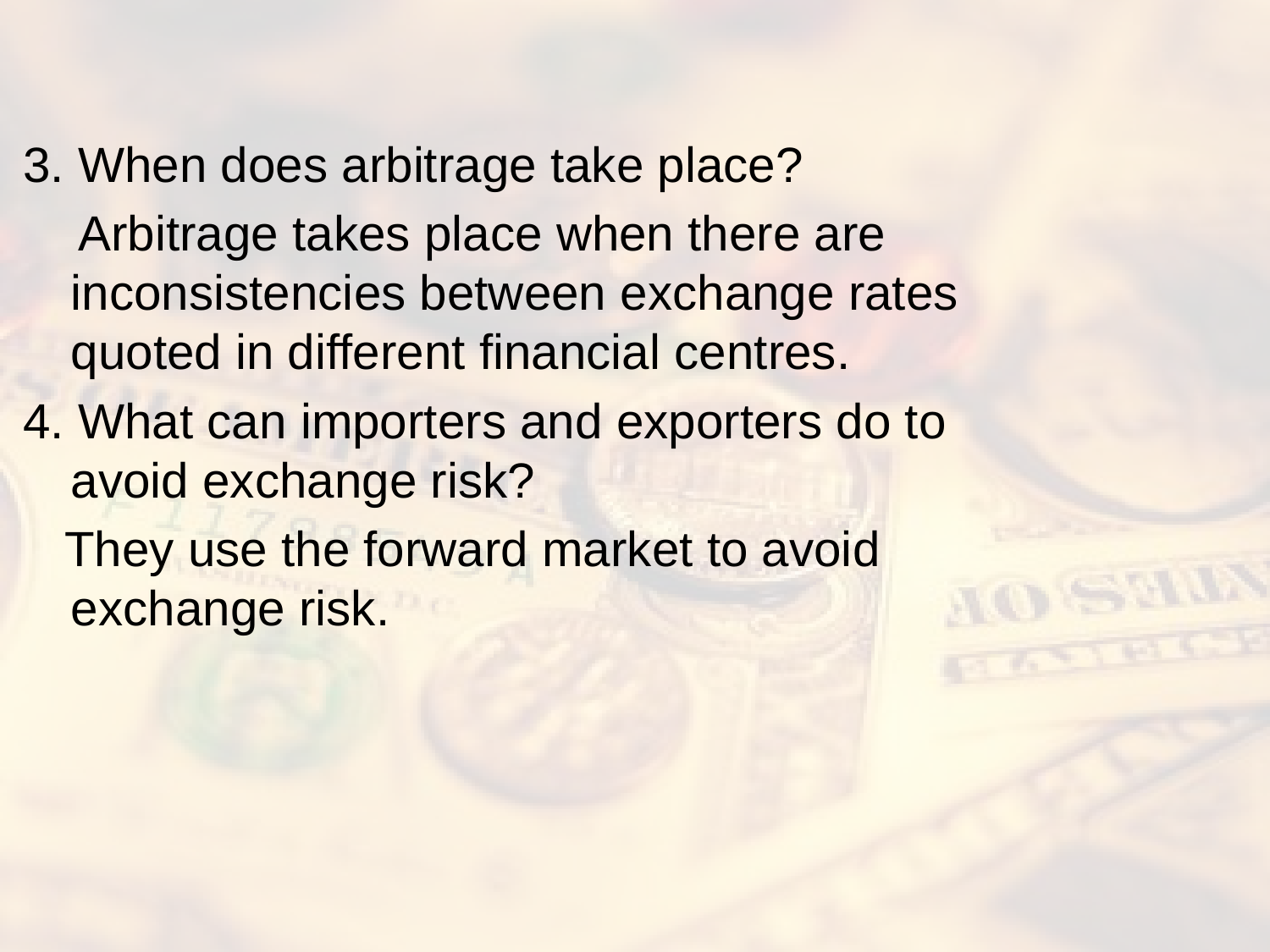

#
3. When does arbitrage take place?
    Arbitrage takes place when there are inconsistencies between exchange rates quoted in different financial centres.
4. What can importers and exporters do to avoid exchange risk?
   They use the forward market to avoid exchange risk.